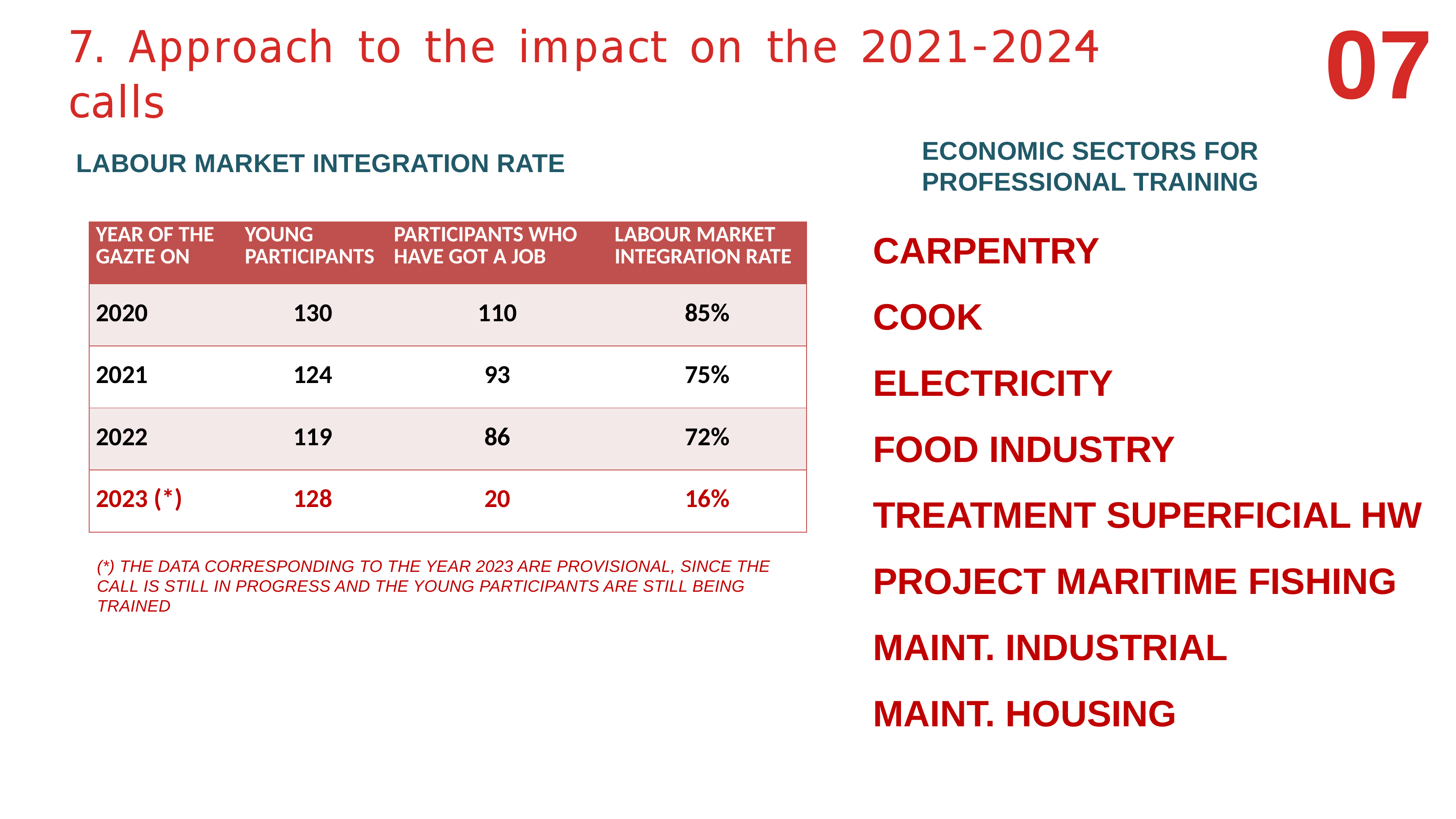

06
07
# 7. Approach to the impact on the 2021-2024 calls
ECONOMIC SECTORS FOR PROFESSIONAL TRAINING
LABOUR MARKET INTEGRATION RATE
CARPENTRY
COOK
ELECTRICITY
FOOD INDUSTRY
TREATMENT SUPERFICIAL HW
PROJECT MARITIME FISHING
MAINT. INDUSTRIAL
MAINT. HOUSING
| YEAR OF THE GAZTE ON | YOUNG PARTICIPANTS | PARTICIPANTS WHO HAVE GOT A JOB | LABOUR MARKET INTEGRATION RATE |
| --- | --- | --- | --- |
| 2020 | 130 | 110 | 85% |
| 2021 | 124 | 93 | 75% |
| 2022 | 119 | 86 | 72% |
| 2023 (\*) | 128 | 20 | 16% |
(*) THE DATA CORRESPONDING TO THE YEAR 2023 ARE PROVISIONAL, SINCE THE CALL IS STILL IN PROGRESS AND THE YOUNG PARTICIPANTS ARE STILL BEING TRAINED